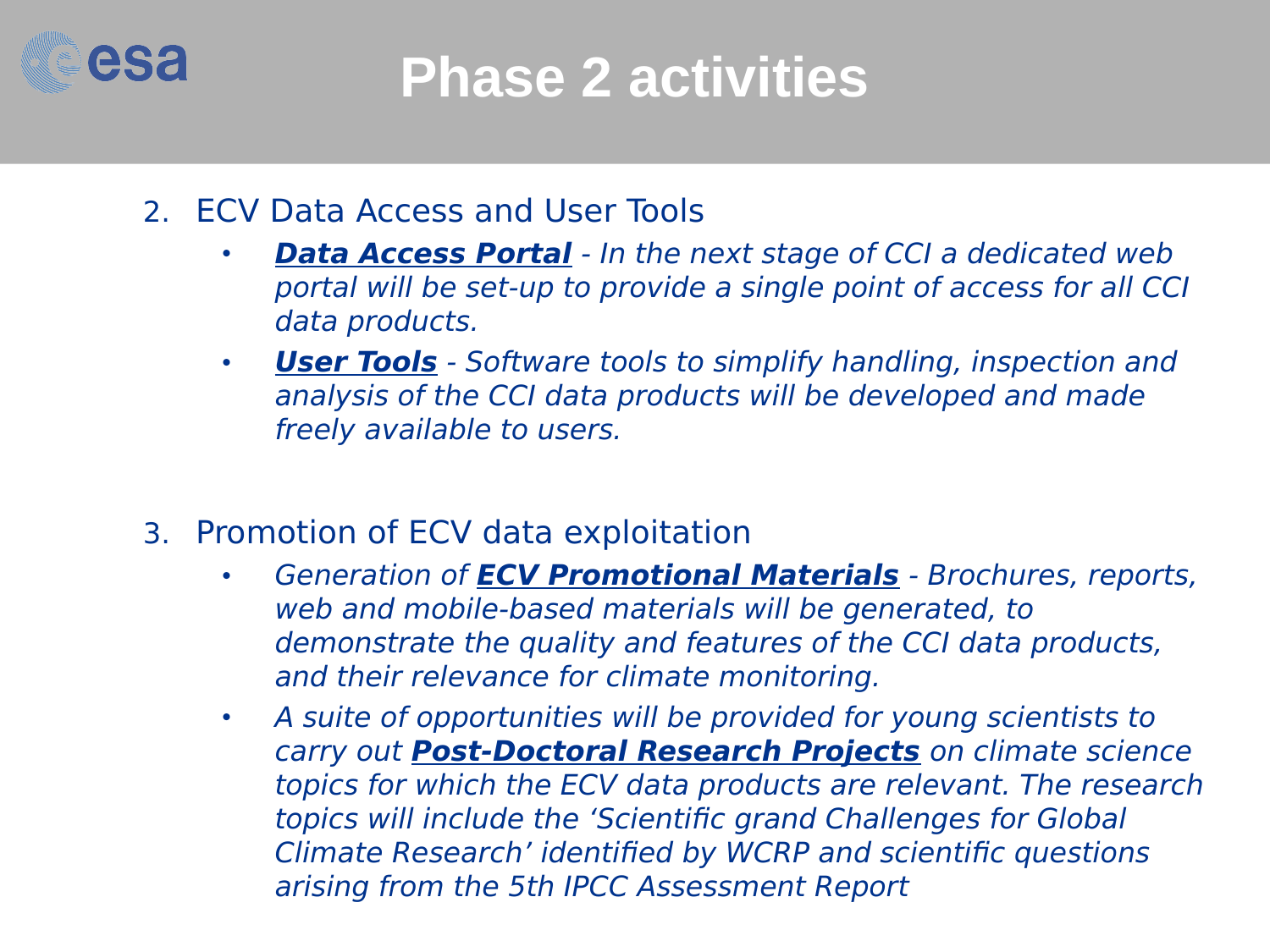

# Phase 2 activities
ECV Data Access and User Tools
Data Access Portal - In the next stage of CCI a dedicated web portal will be set-up to provide a single point of access for all CCI data products.
User Tools - Software tools to simplify handling, inspection and analysis of the CCI data products will be developed and made freely available to users.

Promotion of ECV data exploitation
Generation of ECV Promotional Materials - Brochures, reports, web and mobile-based materials will be generated, to demonstrate the quality and features of the CCI data products, and their relevance for climate monitoring.
A suite of opportunities will be provided for young scientists to carry out Post-Doctoral Research Projects on climate science topics for which the ECV data products are relevant. The research topics will include the ‘Scientific grand Challenges for Global Climate Research’ identified by WCRP and scientific questions arising from the 5th IPCC Assessment Report